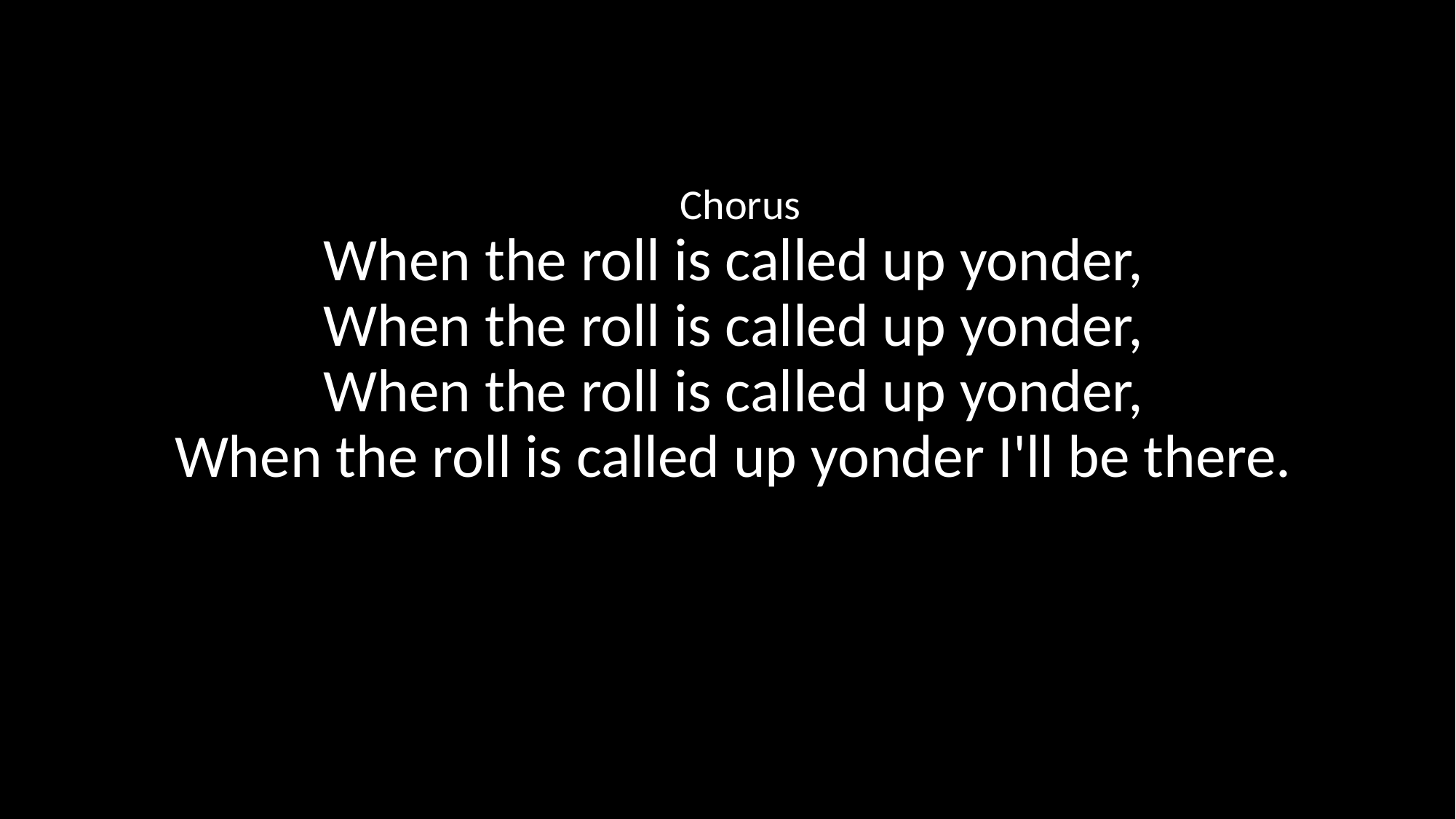

Chorus
When the roll is called up yonder,
When the roll is called up yonder,
When the roll is called up yonder,
When the roll is called up yonder I'll be there.